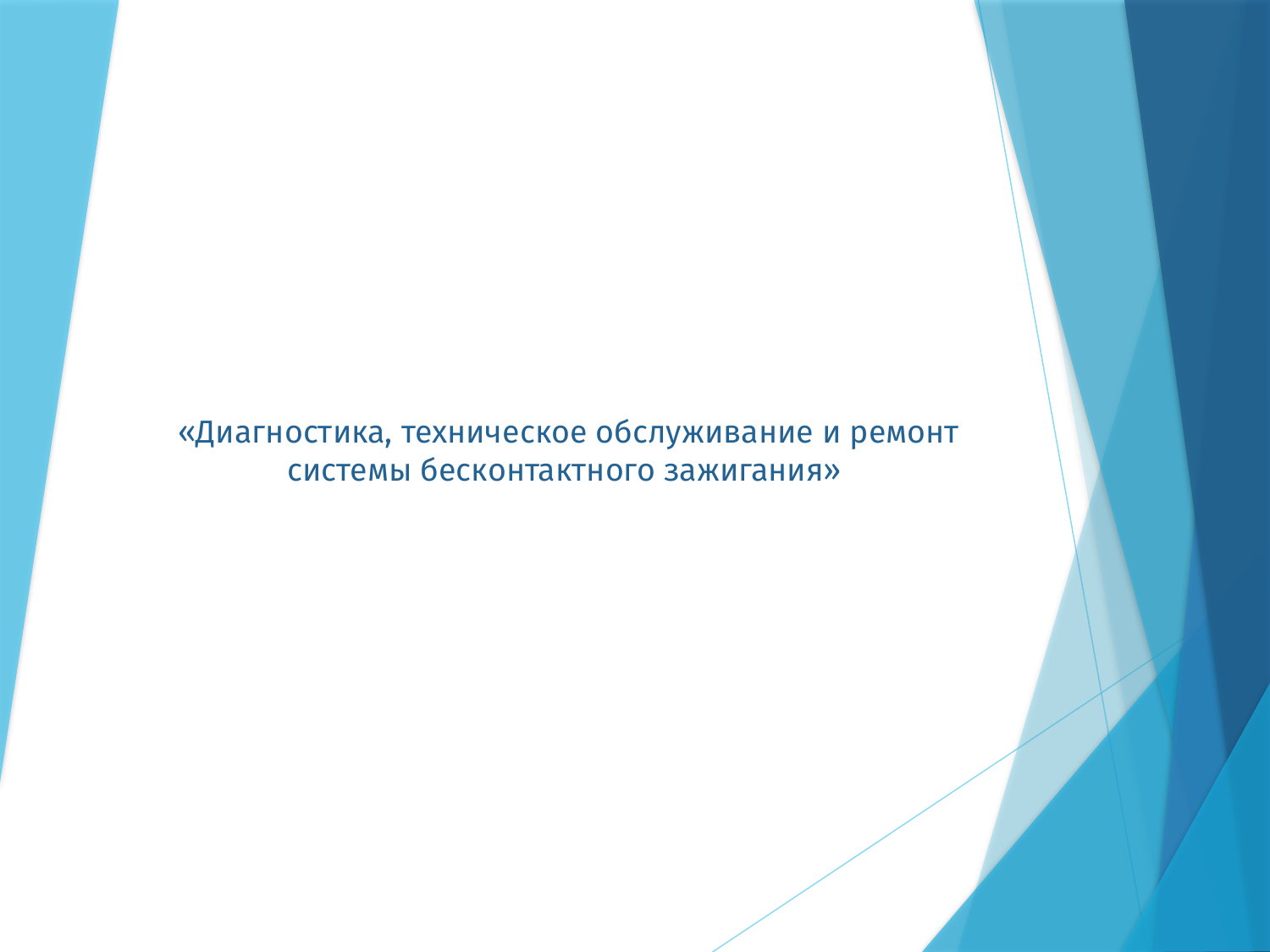

# «Диагностика, техническое обслуживание и ремонт системы бесконтактного зажигания»